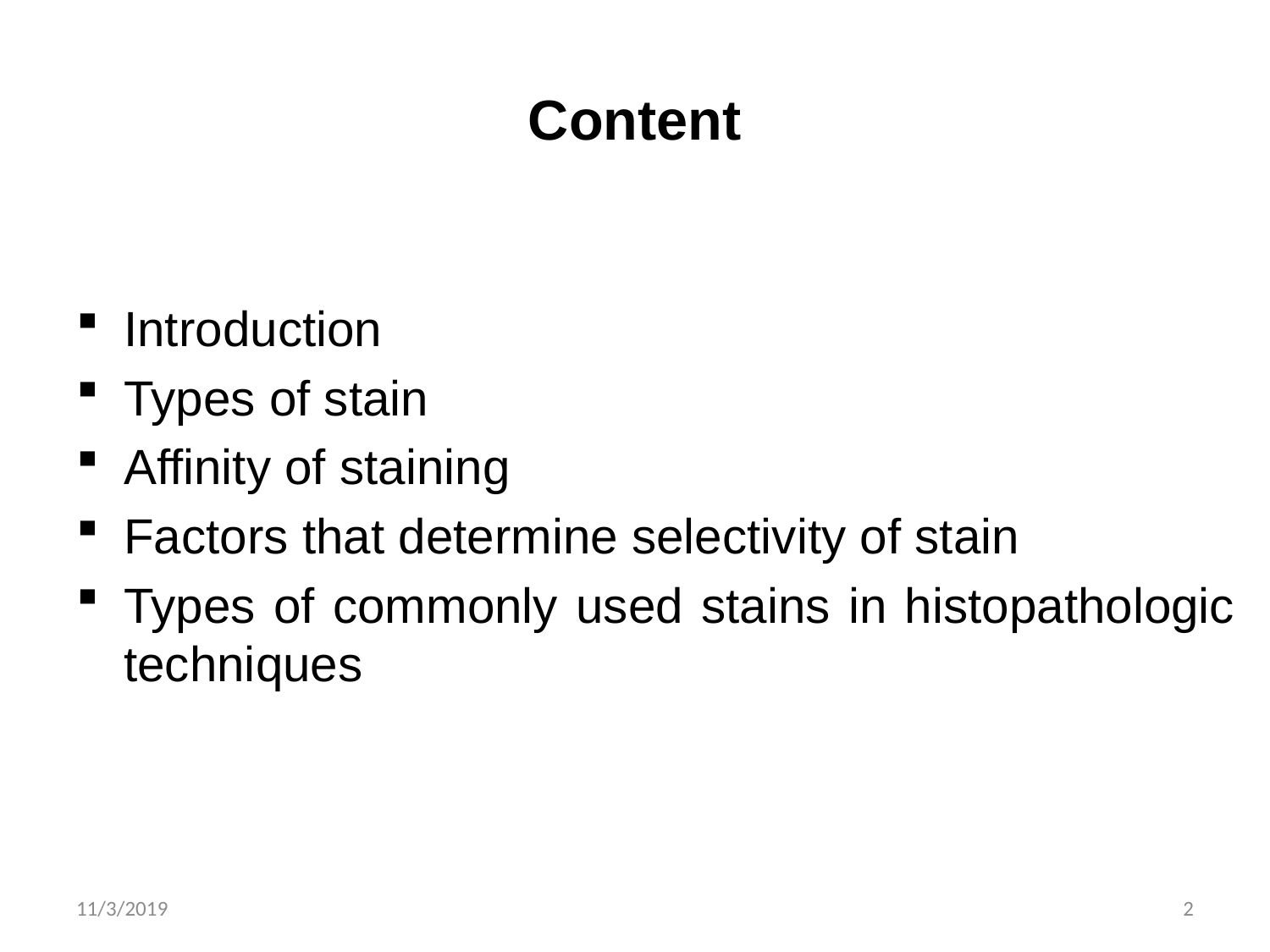

# Content

Introduction
Types of stain
Affinity of staining
Factors that determine selectivity of stain
Types of commonly used stains in histopathologic techniques

11/3/2019
2